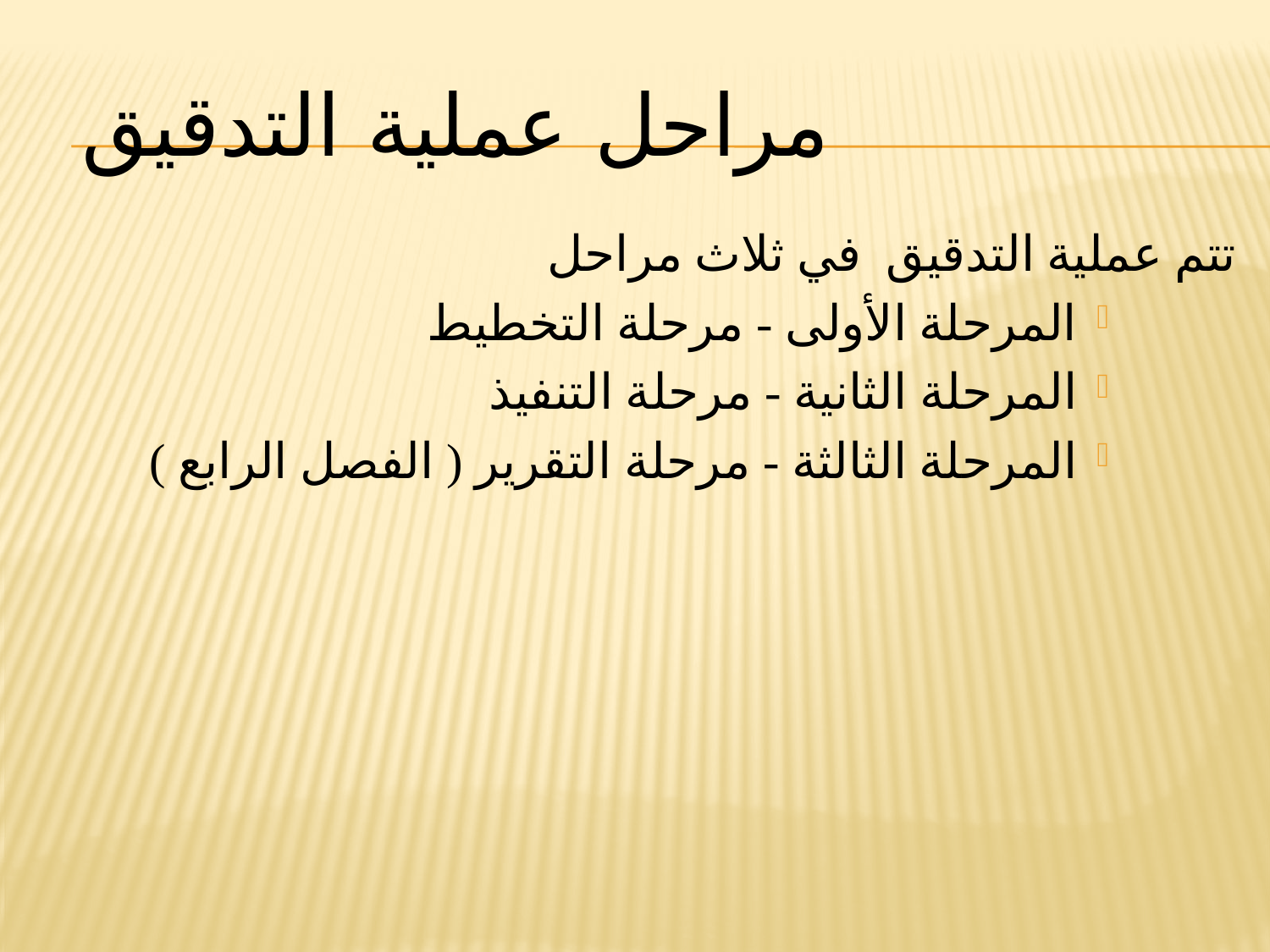

# مراحل عملية التدقيق
تتم عملية التدقيق  في ثلاث مراحل
المرحلة الأولى - مرحلة التخطيط
المرحلة الثانية - مرحلة التنفيذ
المرحلة الثالثة - مرحلة التقرير ( الفصل الرابع )